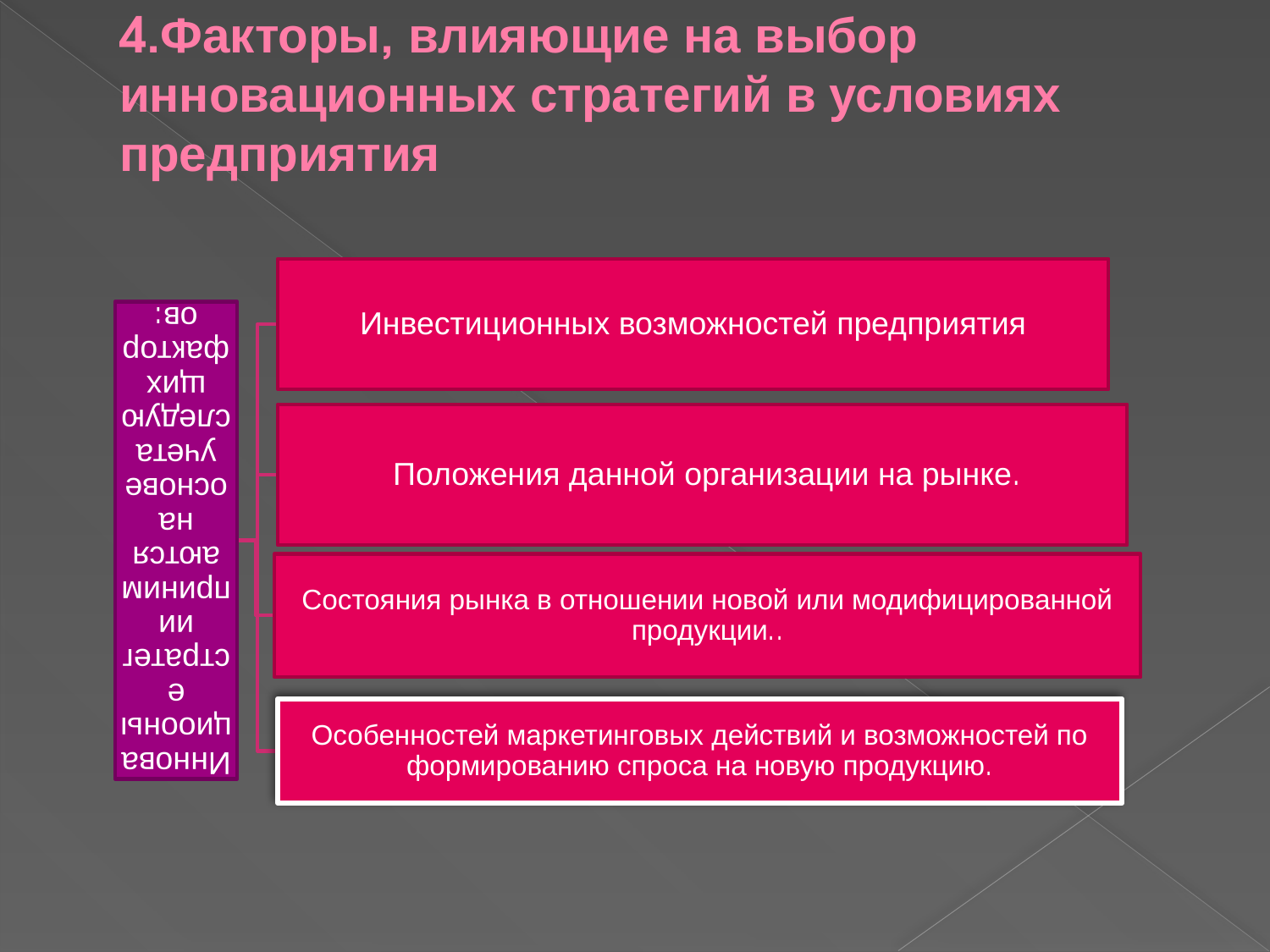

# 4.Факторы, влияющие на выбор инновационных стратегий в условиях предприятия

Инновациооные стратегии принимаются на основе учета следующих факторов:
Инвестиционных возможностей предприятия
 Положения данной организации на рынке.
Состояния рынка в отношении новой или модифицированной продукции..
Особенностей маркетинговых действий и возможностей по формированию спроса на новую продукцию.